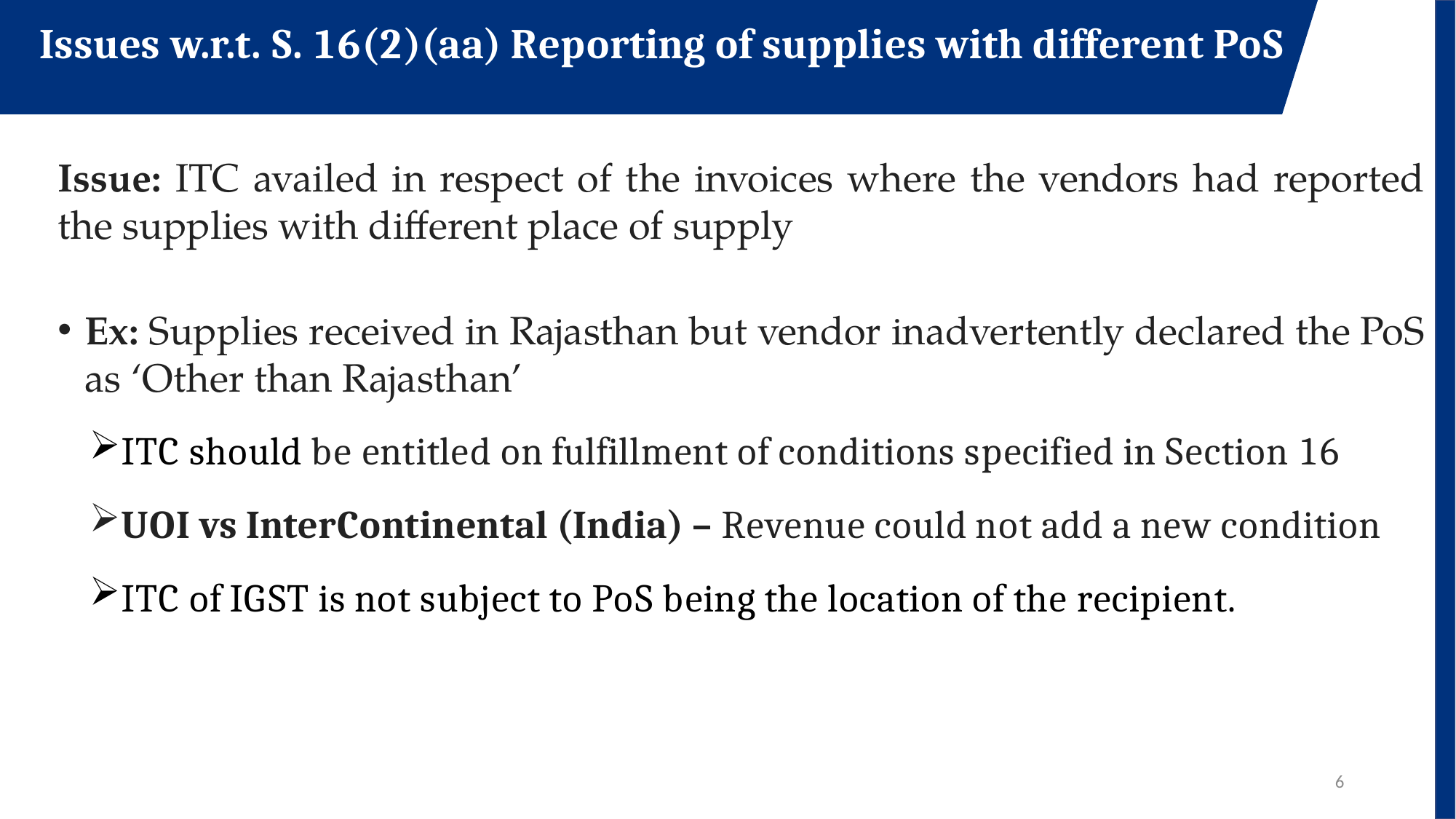

Issues w.r.t. S. 16(2)(aa) Reporting of supplies with different PoS

Issue: ITC availed in respect of the invoices where the vendors had reported the supplies with different place of supply

Ex: Supplies received in Rajasthan but vendor inadvertently declared the PoS as ‘Other than Rajasthan’
ITC should be entitled on fulfillment of conditions specified in Section 16
UOI vs InterContinental (India) – Revenue could not add a new condition
ITC of IGST is not subject to PoS being the location of the recipient.

6